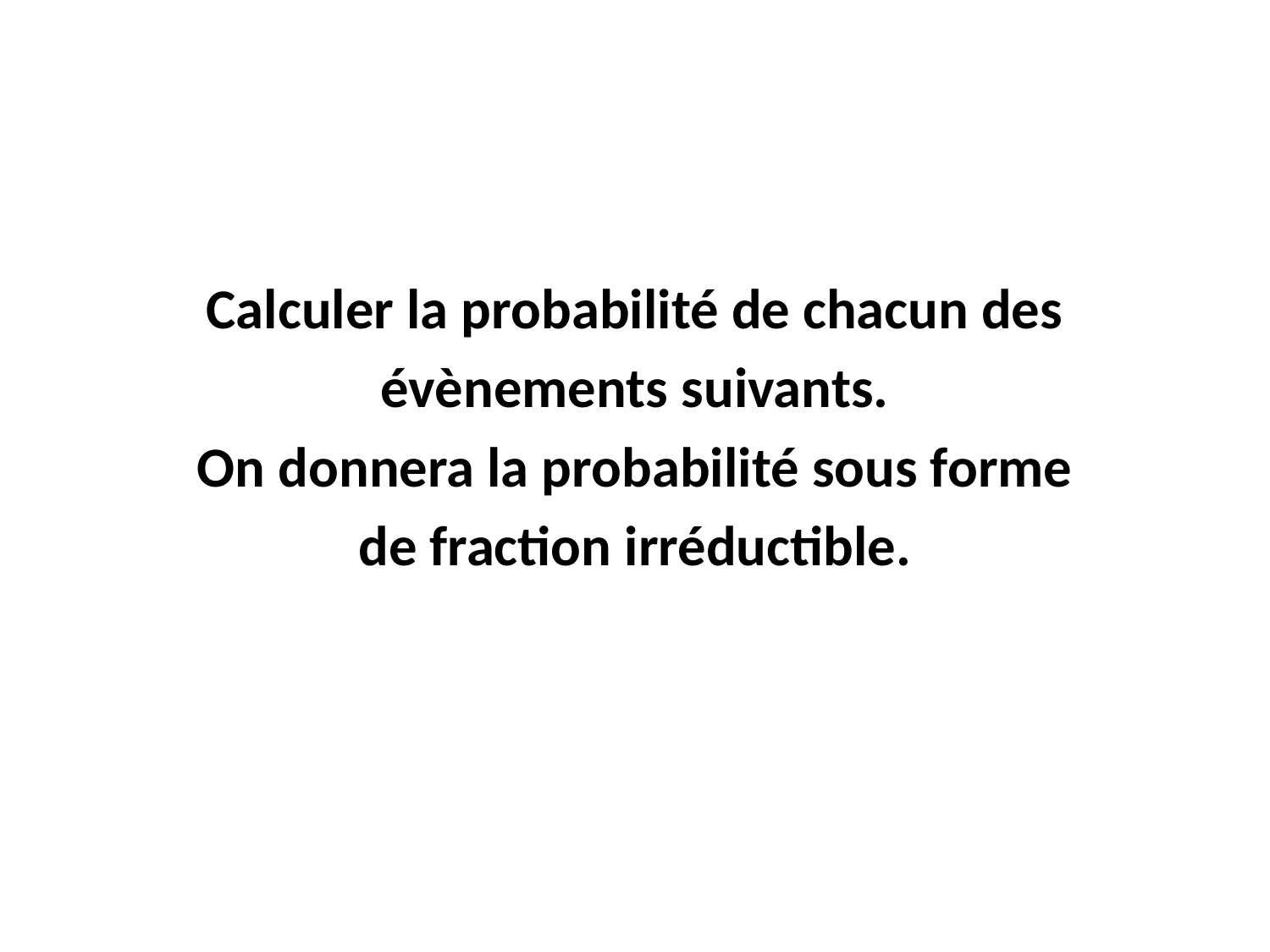

Calculer la probabilité de chacun des
évènements suivants.
On donnera la probabilité sous forme
de fraction irréductible.